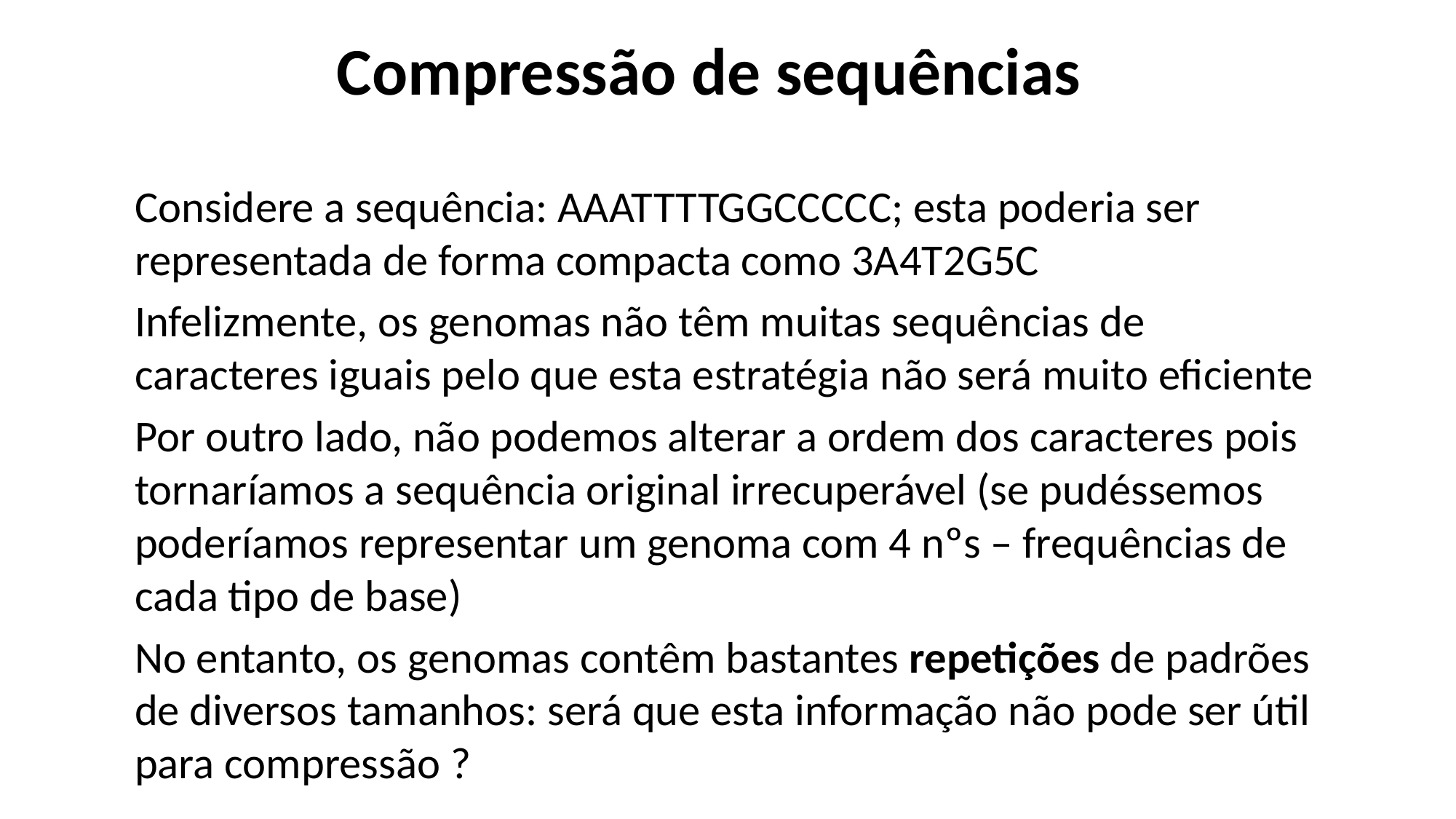

# Compressão de sequências
Considere a sequência: AAATTTTGGCCCCC; esta poderia ser representada de forma compacta como 3A4T2G5C
Infelizmente, os genomas não têm muitas sequências de caracteres iguais pelo que esta estratégia não será muito eficiente
Por outro lado, não podemos alterar a ordem dos caracteres pois tornaríamos a sequência original irrecuperável (se pudéssemos poderíamos representar um genoma com 4 nºs – frequências de cada tipo de base)
No entanto, os genomas contêm bastantes repetições de padrões de diversos tamanhos: será que esta informação não pode ser útil para compressão ?